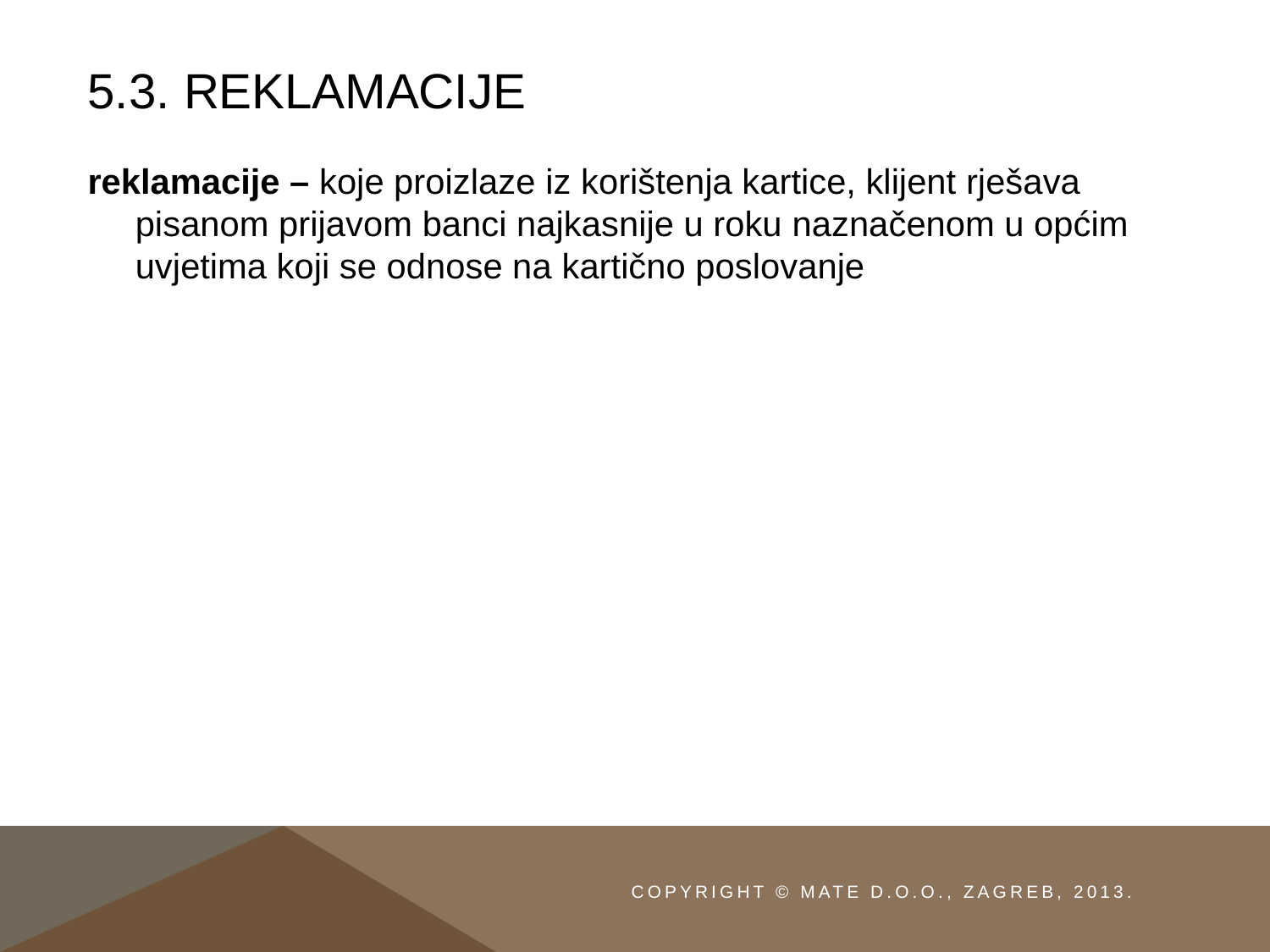

# 5.3. Reklamacije
reklamacije – koje proizlaze iz korištenja kartice, klijent rješava pisanom prijavom banci najkasnije u roku naznačenom u općim uvjetima koji se odnose na kartično poslovanje
Copyright © MATE d.o.o., Zagreb, 2013.